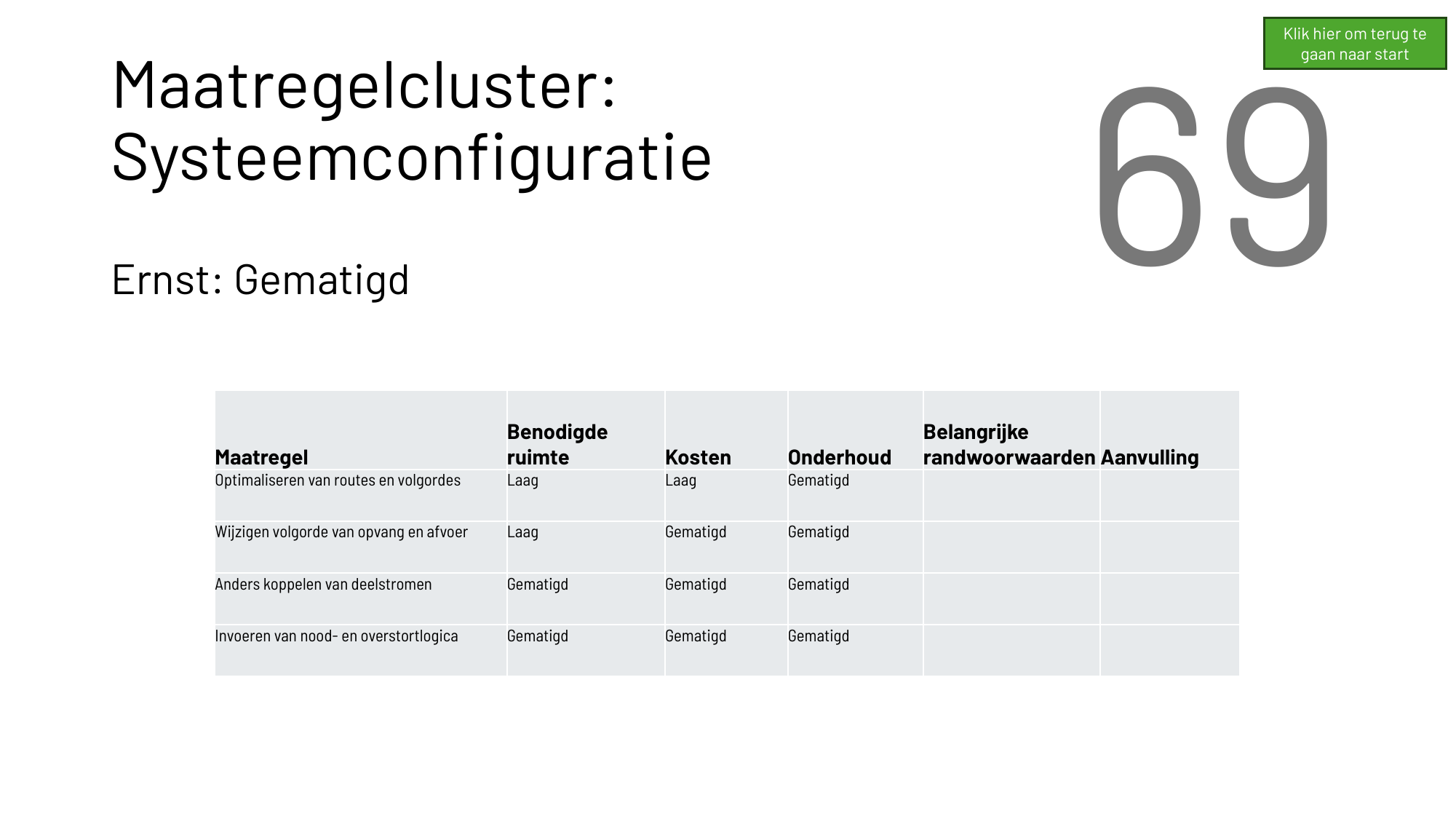

Klik hier om terug te gaan naar start
# Maatregelcluster: Systeemconfiguratie
69
Ernst: Gematigd
| Maatregel | Benodigde ruimte | Kosten | Onderhoud | Belangrijke randwoorwaarden | Aanvulling |
| --- | --- | --- | --- | --- | --- |
| Optimaliseren van routes en volgordes | Laag | Laag | Gematigd |  |  |
| Wijzigen volgorde van opvang en afvoer | Laag | Gematigd | Gematigd |  |  |
| Anders koppelen van deelstromen | Gematigd | Gematigd | Gematigd |  |  |
| Invoeren van nood- en overstortlogica | Gematigd | Gematigd | Gematigd |  |  |